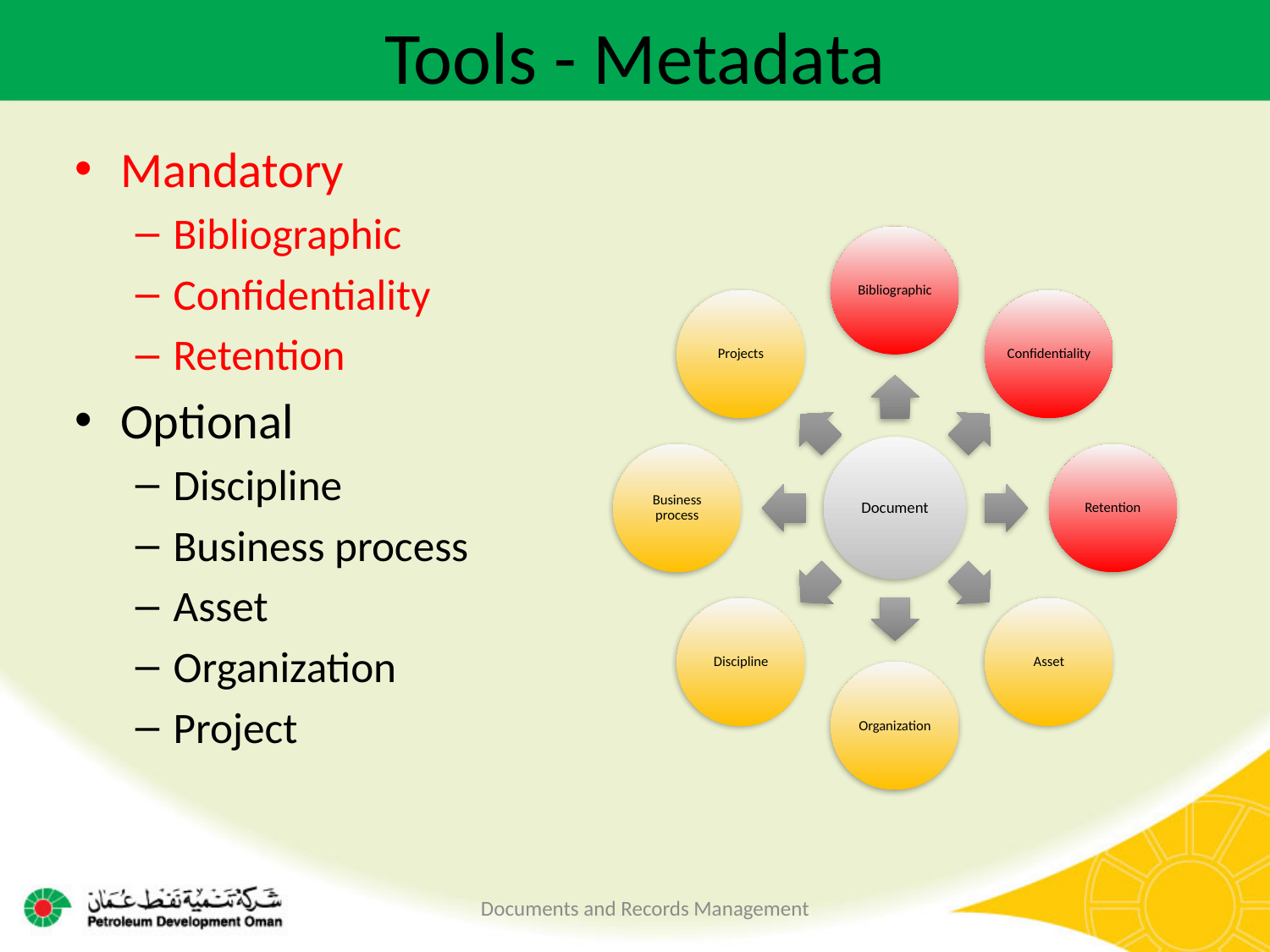

# Tools - Metadata
Mandatory
Bibliographic
Confidentiality
Retention
Optional
Discipline
Business process
Asset
Organization
Project
Document

Bibliographic

Confidentiality

Retention

Asset

Organization

Discipline

Business process

Projects
Documents and Records Management